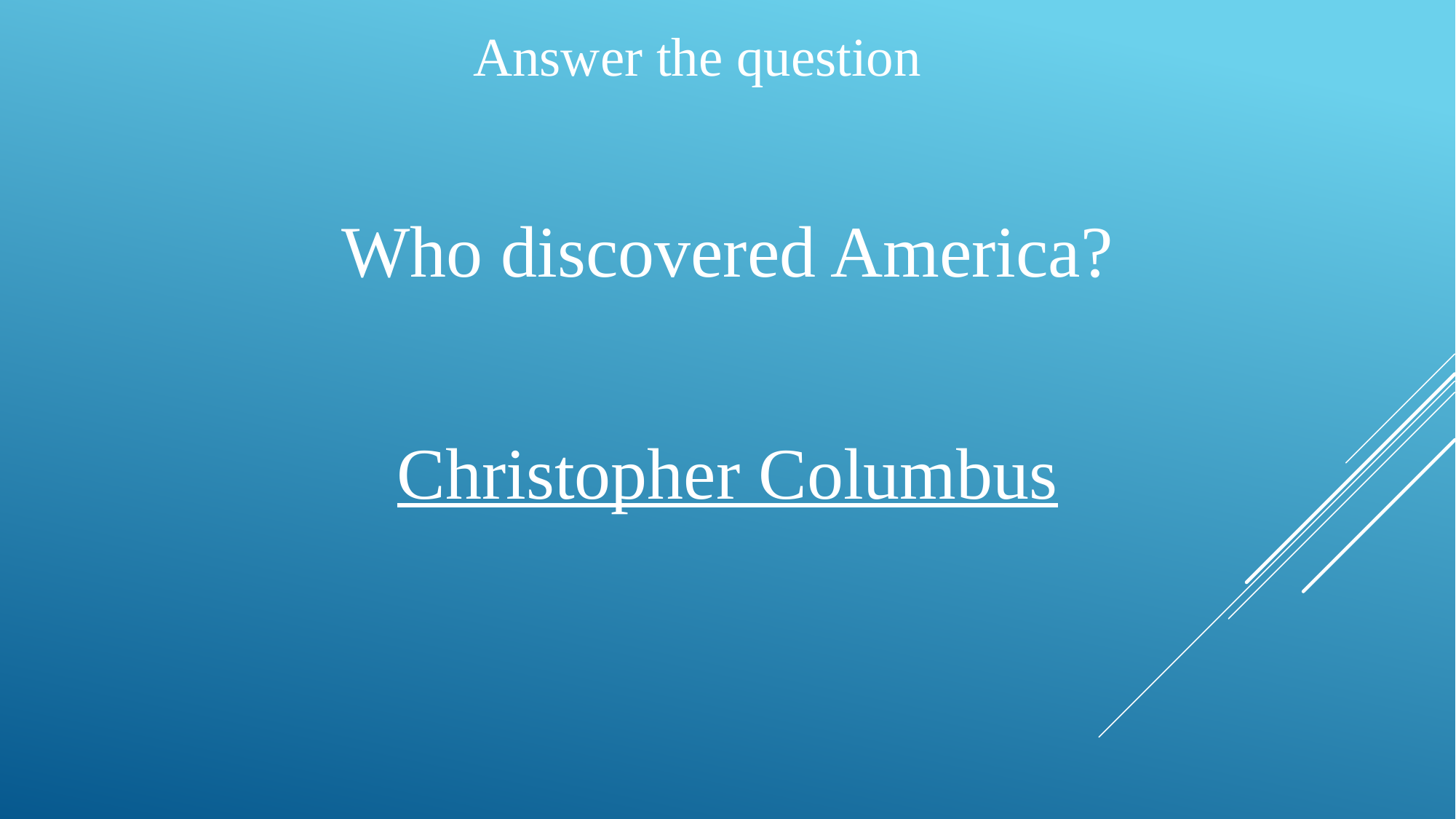

Answer the question
Who discovered America?

Christopher Columbus